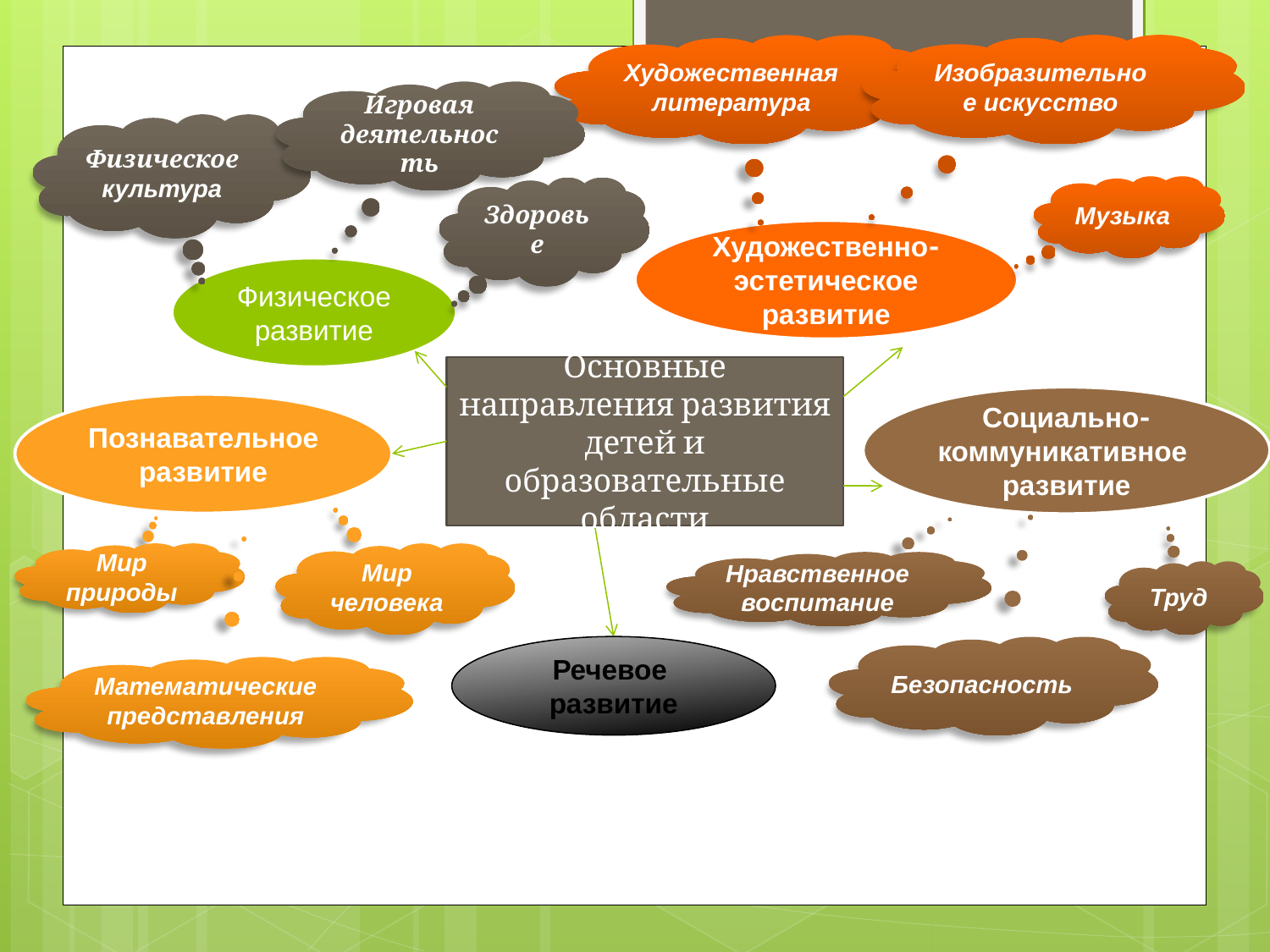

Изобразительное искусство
Художественная литература
Игровая деятельность
Физическое культура
Музыка
Здоровье
Художественно-эстетическое развитие
Физическое развитие
Основные направления развития детей и образовательные области
Социально-коммуникативное  развитие
Познавательное развитие
Мир природы
Мир человека
Нравственное воспитание
Труд
Речевое  развитие
Безопасность
Математические представления